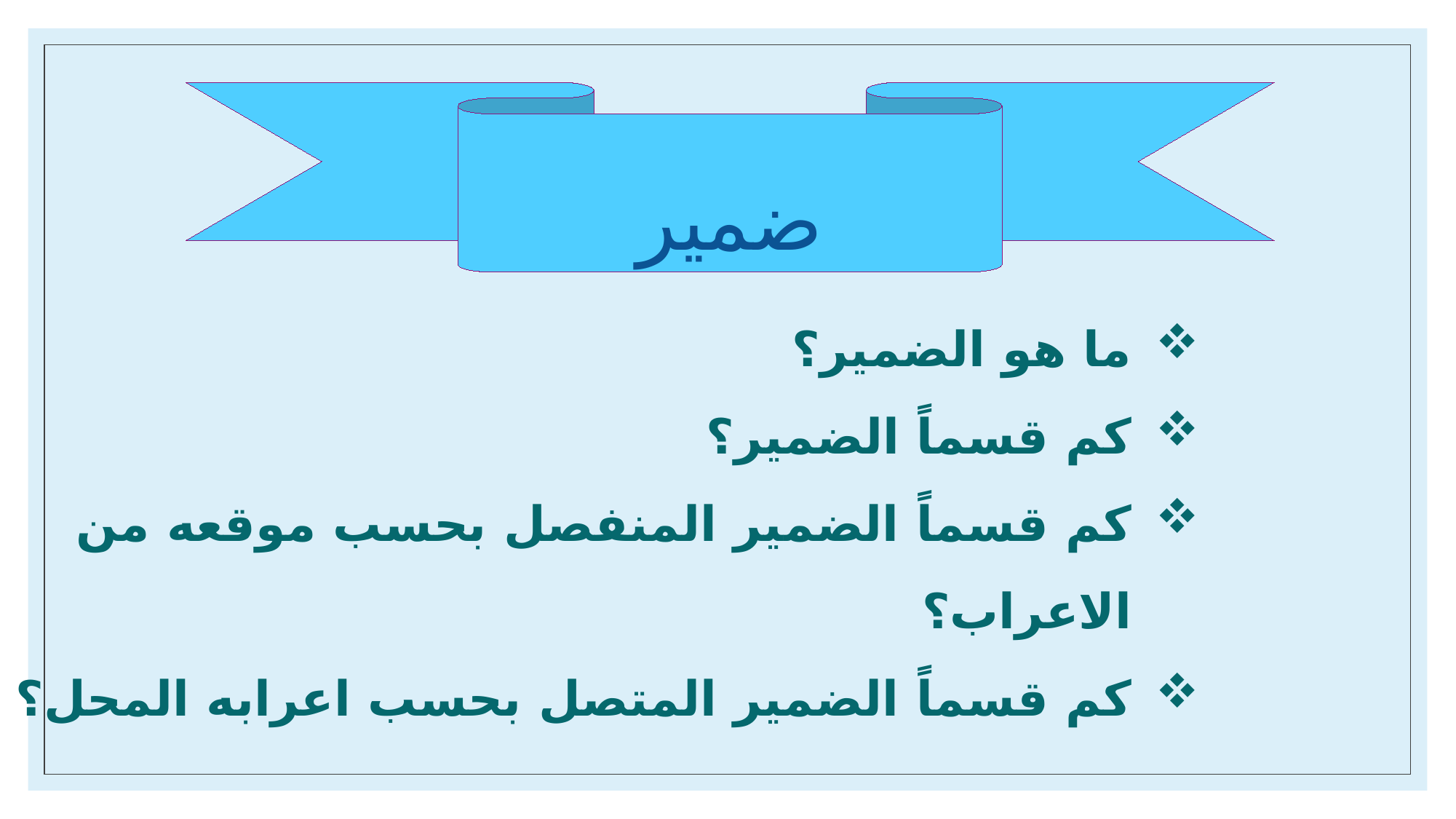

ضمیر

ما هو الضمیر؟
کم قسماً الضمیر؟
کم قسماً الضمیر المنفصل بحسب موقعه من الاعراب؟
کم قسماً الضمیر المتصل بحسب اعرابه المحل؟